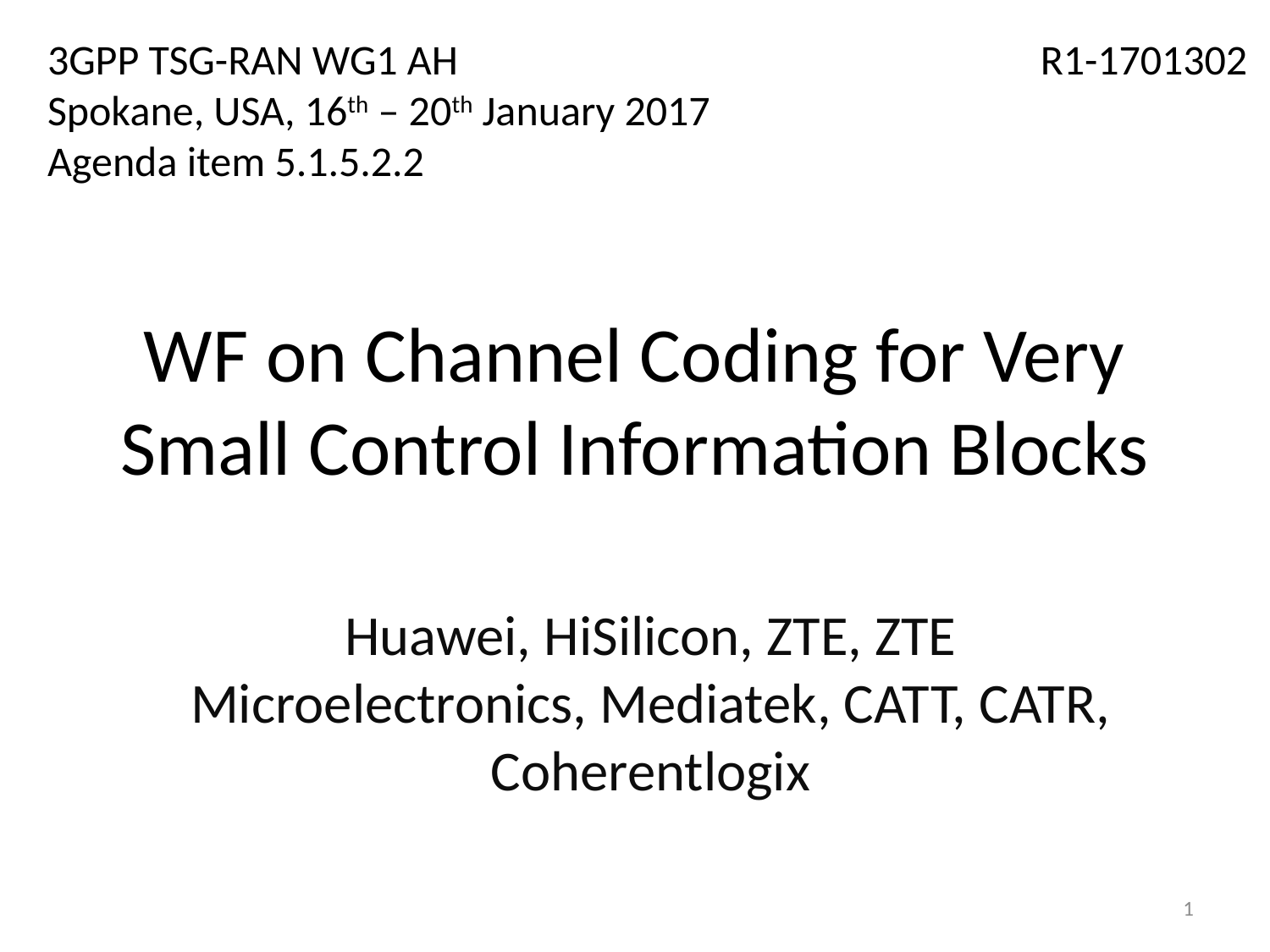

3GPP TSG-RAN WG1 AH
Spokane, USA, 16th – 20th January 2017
Agenda item 5.1.5.2.2
R1-1701302
# WF on Channel Coding for Very Small Control Information Blocks
Huawei, HiSilicon, ZTE, ZTE Microelectronics, Mediatek, CATT, CATR, Coherentlogix
1